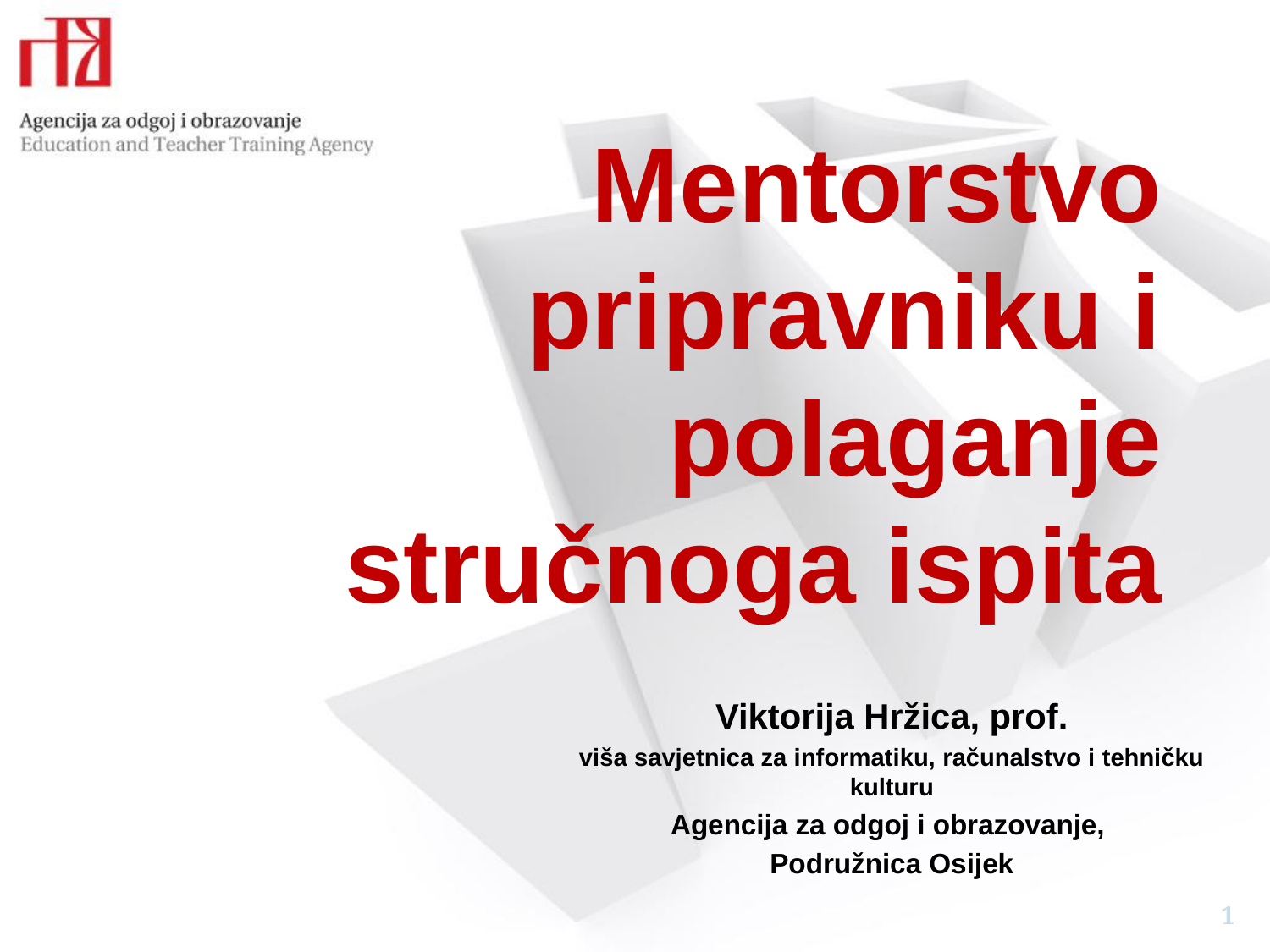

# Mentorstvo pripravniku i polaganje stručnoga ispita
Viktorija Hržica, prof.
viša savjetnica za informatiku, računalstvo i tehničku kulturu
Agencija za odgoj i obrazovanje,
Podružnica Osijek
1